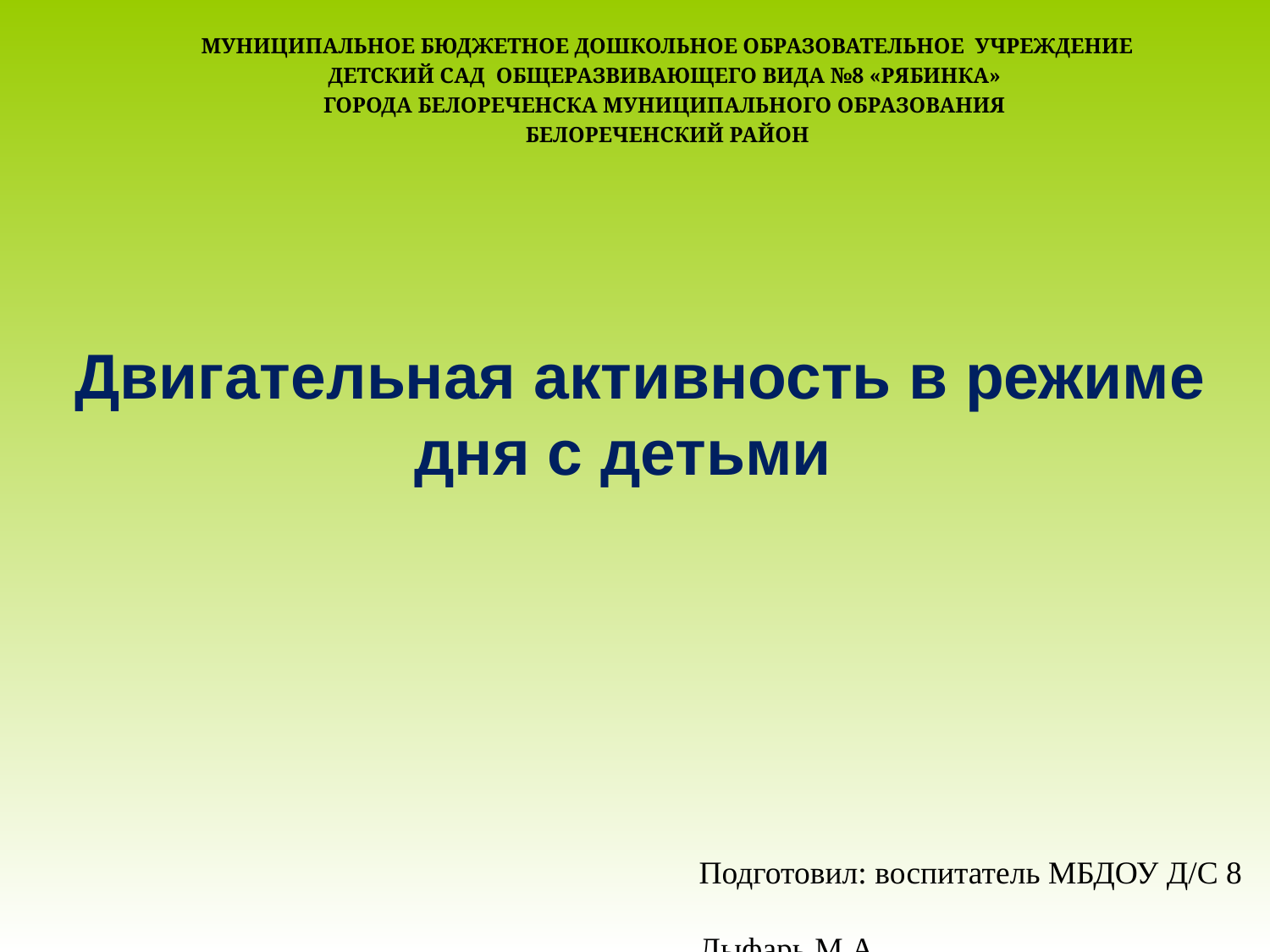

МУНИЦИПАЛЬНОЕ БЮДЖЕТНОЕ ДОШКОЛЬНОЕ ОБРАЗОВАТЕЛЬНОЕ  УЧРЕЖДЕНИЕ
ДЕТСКИЙ САД  ОБЩЕРАЗВИВАЮЩЕГО ВИДА №8 «РЯБИНКА»
ГОРОДА БЕЛОРЕЧЕНСКА МУНИЦИПАЛЬНОГО ОБРАЗОВАНИЯ
БЕЛОРЕЧЕНСКИЙ РАЙОН

Двигательная активность в режиме дня с детьми
Подготовил: воспитатель МБДОУ Д/С 8                                                                       Лыфарь М.А.